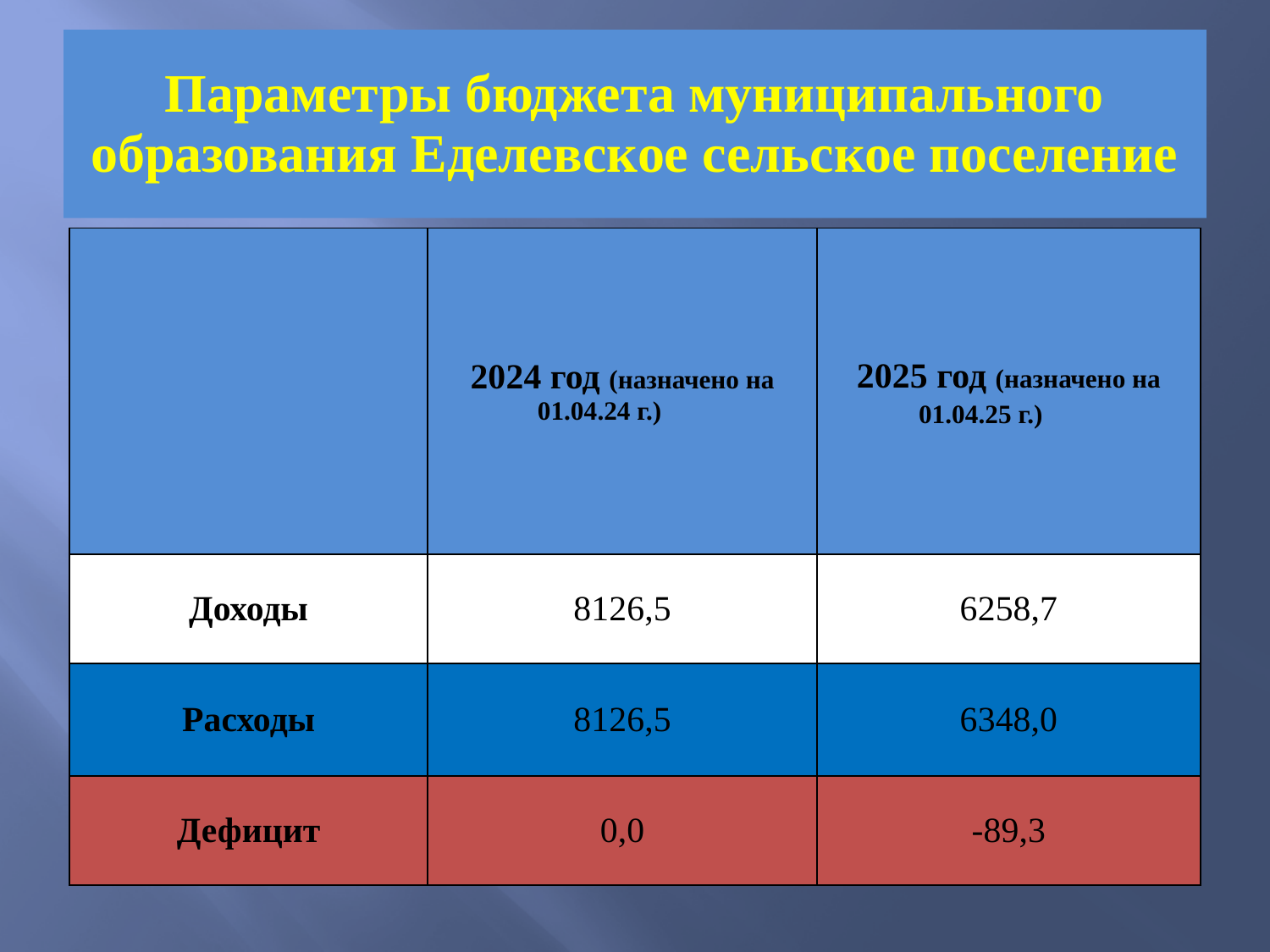

# Параметры бюджета муниципального образования Еделевское сельское поселение
|  | 2024 год (назначено на 01.04.24 г.) | 2025 год (назначено на 01.04.25 г.) |
| --- | --- | --- |
| Доходы | 8126,5 | 6258,7 |
| Расходы | 8126,5 | 6348,0 |
| Дефицит | 0,0 | -89,3 |